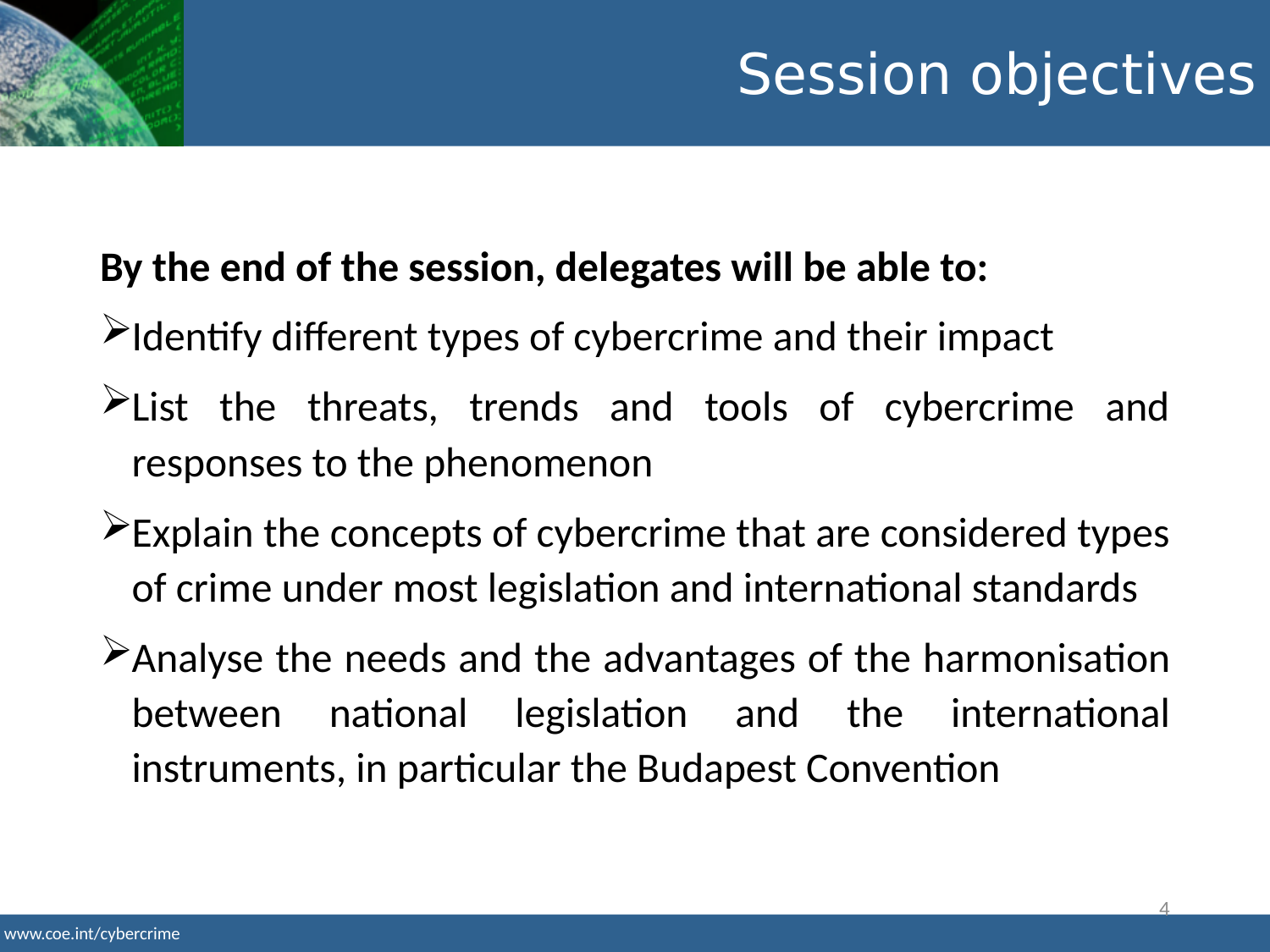

Session objectives

By the end of the session, delegates will be able to:
Identify different types of cybercrime and their impact
List the threats, trends and tools of cybercrime and responses to the phenomenon
Explain the concepts of cybercrime that are considered types of crime under most legislation and international standards
Analyse the needs and the advantages of the harmonisation between national legislation and the international instruments, in particular the Budapest Convention

4